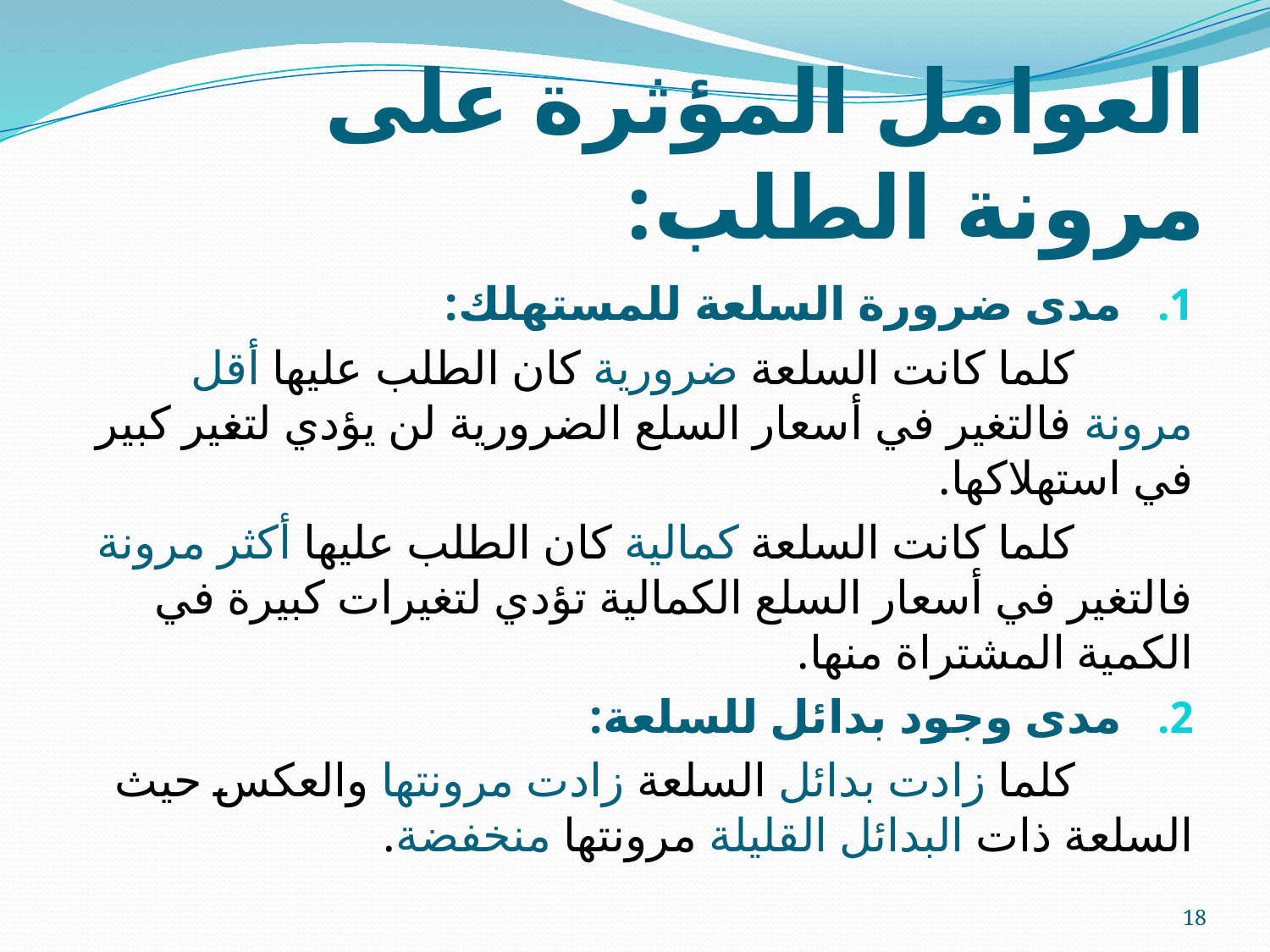

# العوامل المؤثرة على مرونة الطلب:
مدى ضرورة السلعة للمستهلك:
          كلما كانت السلعة ضرورية كان الطلب عليها أقل مرونة فالتغير في أسعار السلع الضرورية لن يؤدي لتغير كبير في استهلاكها.
          كلما كانت السلعة كمالية كان الطلب عليها أكثر مرونة فالتغير في أسعار السلع الكمالية تؤدي لتغيرات كبيرة في الكمية المشتراة منها.
مدى وجود بدائل للسلعة:
          كلما زادت بدائل السلعة زادت مرونتها والعكس حيث السلعة ذات البدائل القليلة مرونتها منخفضة.
18